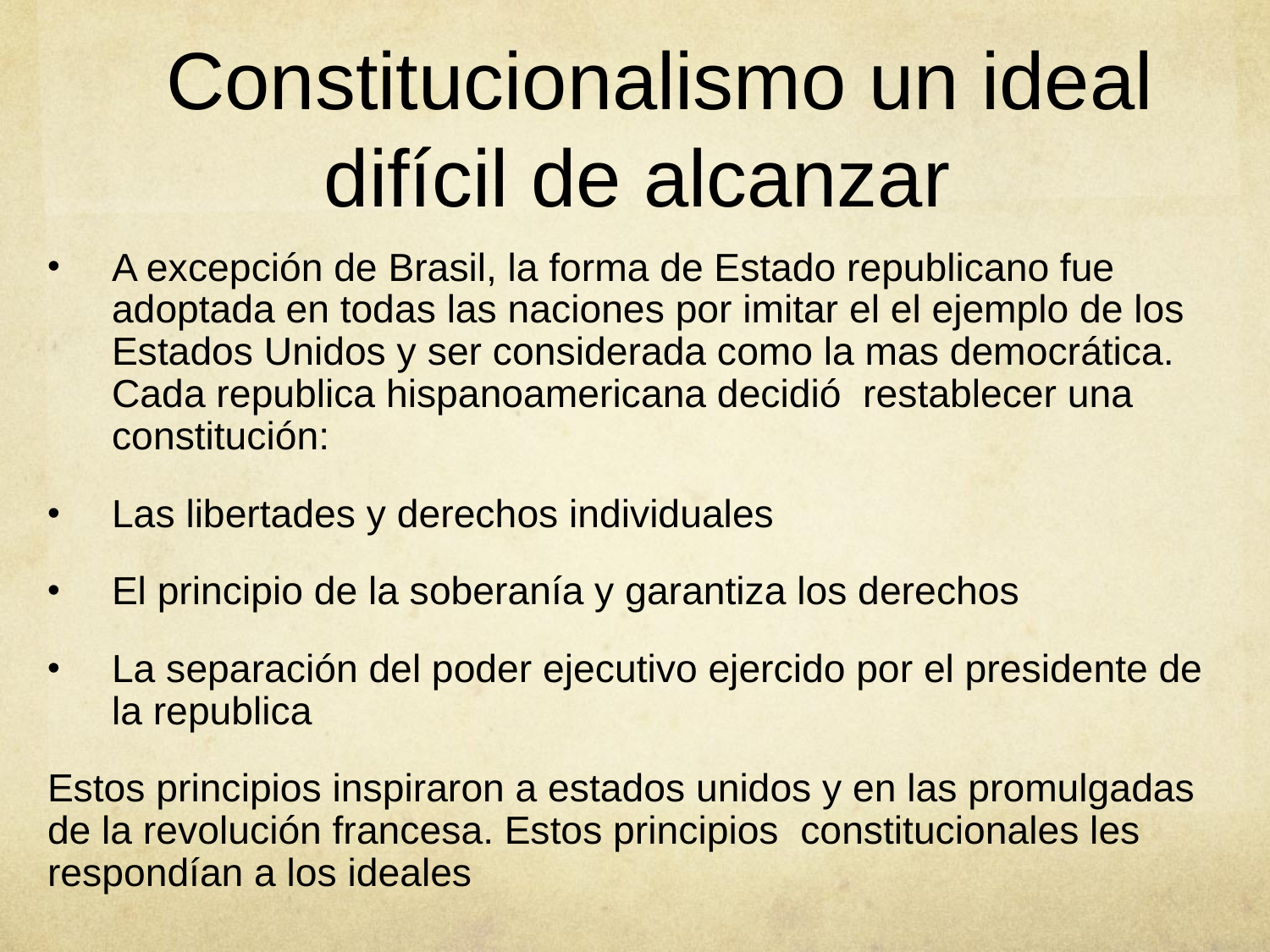

# Constitucionalismo un ideal difícil de alcanzar
A excepción de Brasil, la forma de Estado republicano fue adoptada en todas las naciones por imitar el el ejemplo de los Estados Unidos y ser considerada como la mas democrática. Cada republica hispanoamericana decidió  restablecer una constitución:
Las libertades y derechos individuales
El principio de la soberanía y garantiza los derechos
La separación del poder ejecutivo ejercido por el presidente de la republica
Estos principios inspiraron a estados unidos y en las promulgadas de la revolución francesa. Estos principios  constitucionales les respondían a los ideales